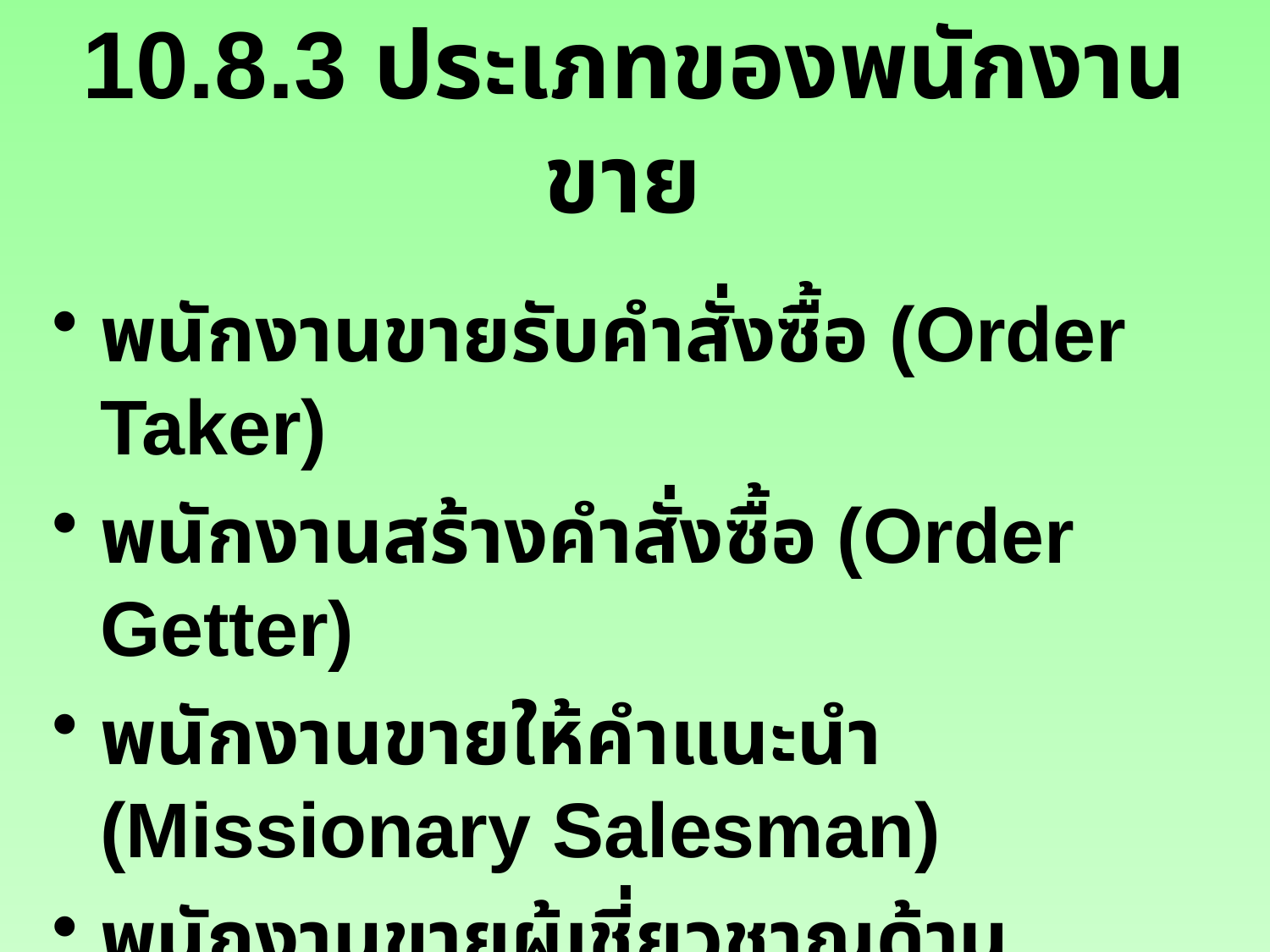

# 10.8.3 ประเภทของพนักงานขาย
พนักงานขายรับคำสั่งซื้อ (Order Taker)
พนักงานสร้างคำสั่งซื้อ (Order Getter)
พนักงานขายให้คำแนะนำ (Missionary Salesman)
พนักงานขายผู้เชี่ยวชาญด้านเทคนิค (Technical Salesman)
พนักงานสนับสนุนการค้า (Trade Salesman)